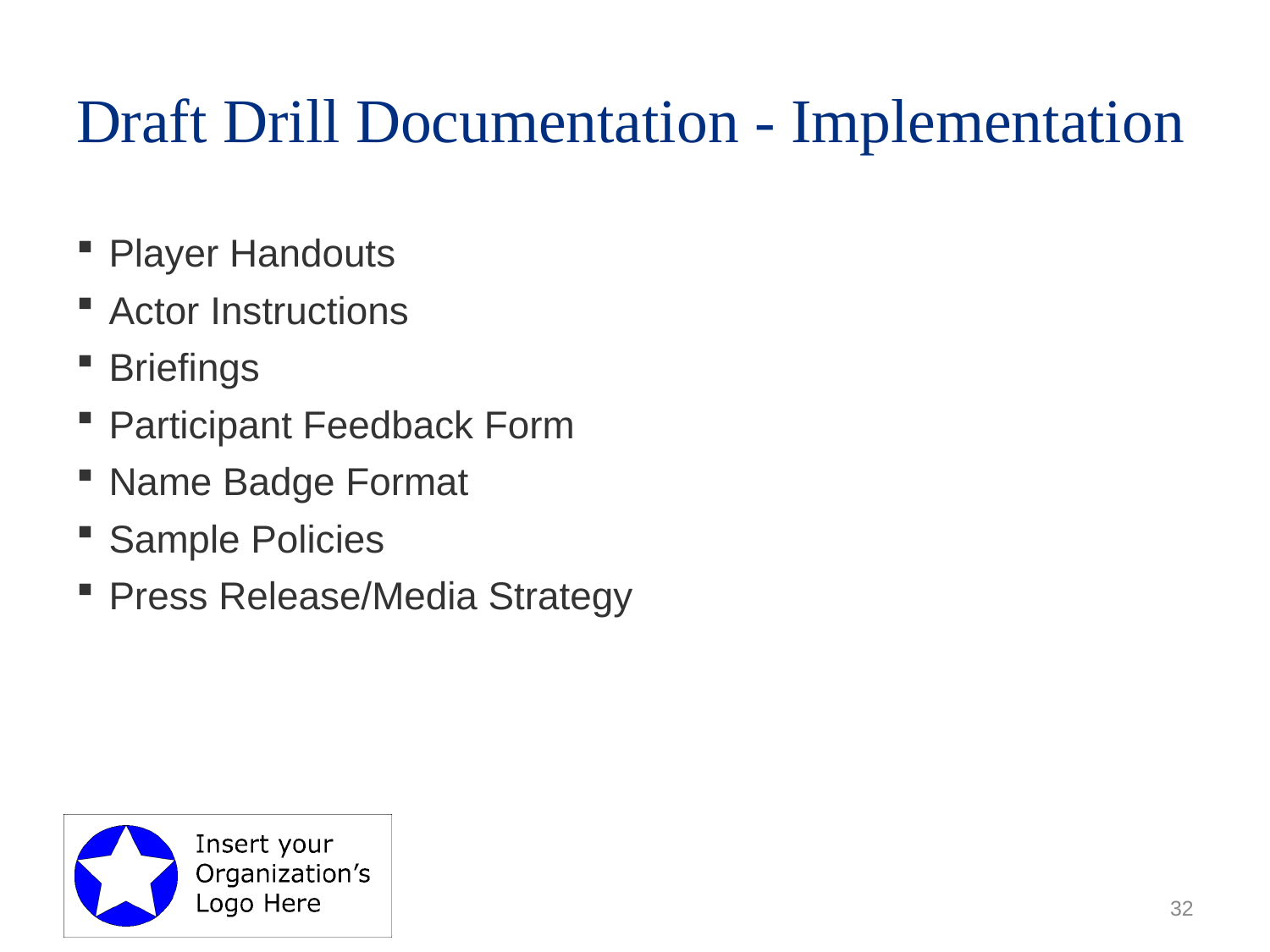

# Draft Drill Documentation - Implementation
Player Handouts
Actor Instructions
Briefings
Participant Feedback Form
Name Badge Format
Sample Policies
Press Release/Media Strategy
32